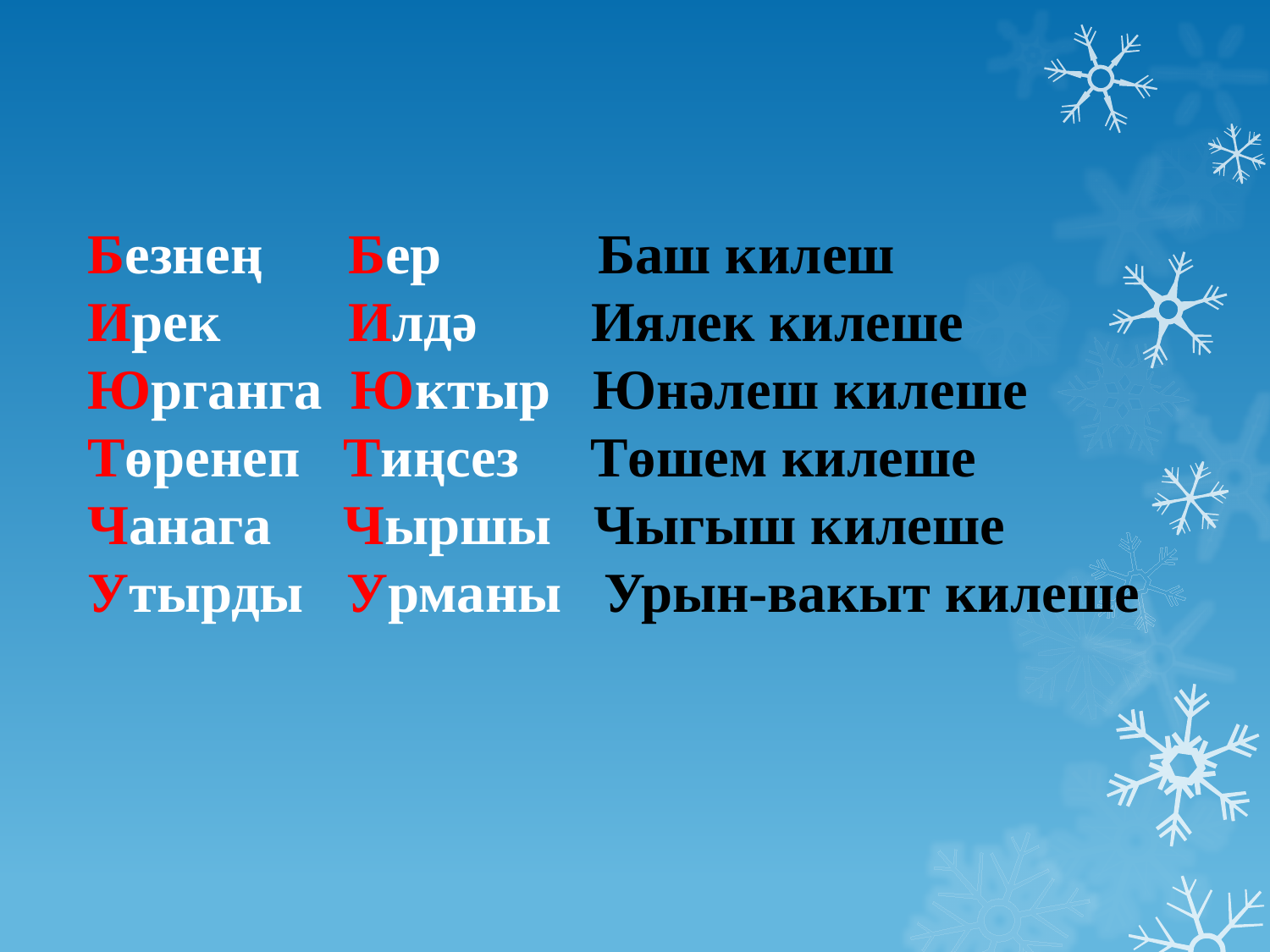

Безнең      Бер           Баш килеш
Ирек         Илдә        Иялек килеше
Юрганга  Юктыр   Юнәлеш килеше
Төренеп   Тиңсез     Төшем килеше
Чанага     Чыршы   Чыгыш килеше
Утырды   Урмaны   Урын-вакыт килеше